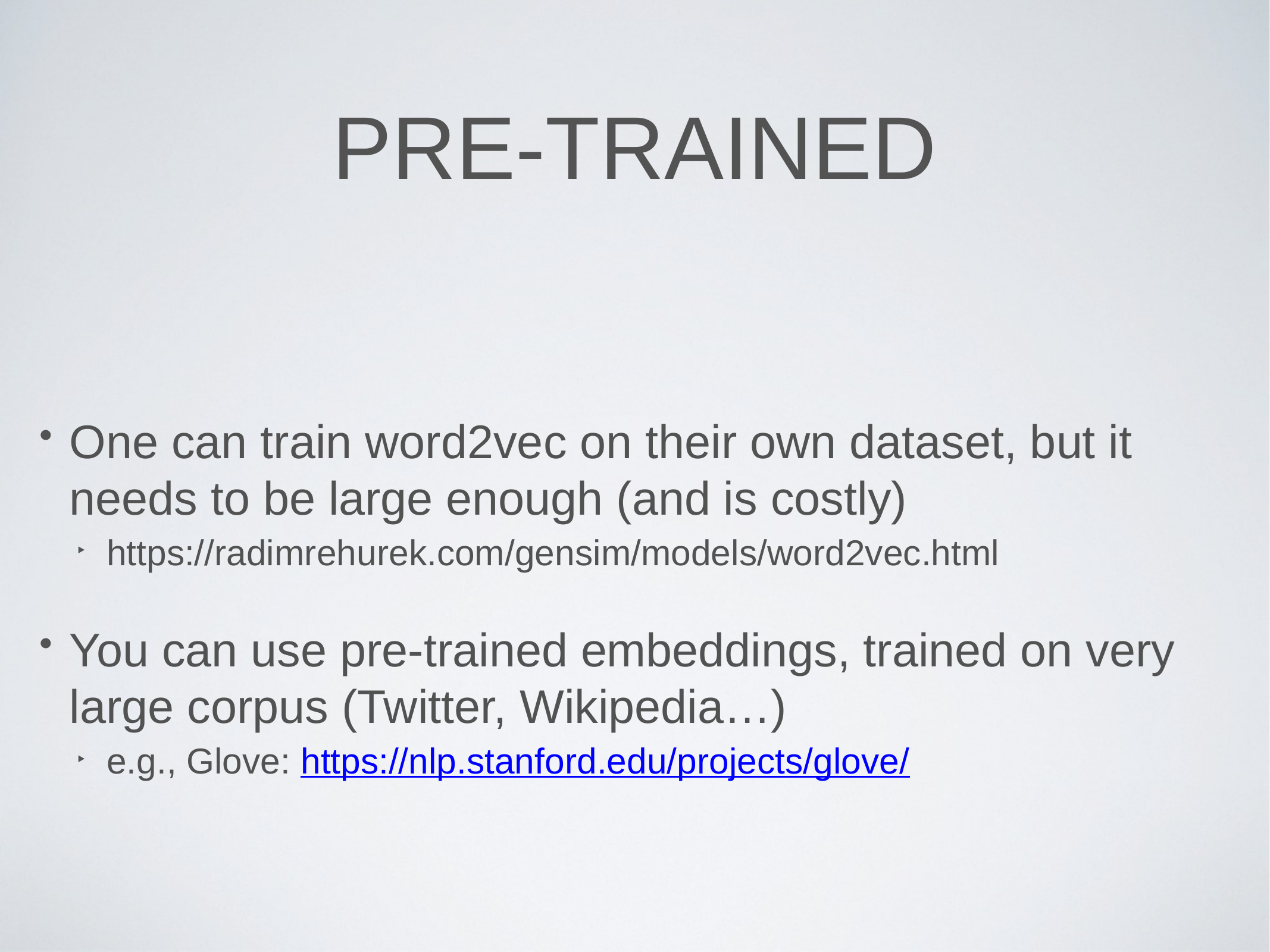

# Pre-trained
One can train word2vec on their own dataset, but it needs to be large enough (and is costly)
https://radimrehurek.com/gensim/models/word2vec.html
You can use pre-trained embeddings, trained on very large corpus (Twitter, Wikipedia…)
e.g., Glove: https://nlp.stanford.edu/projects/glove/
61